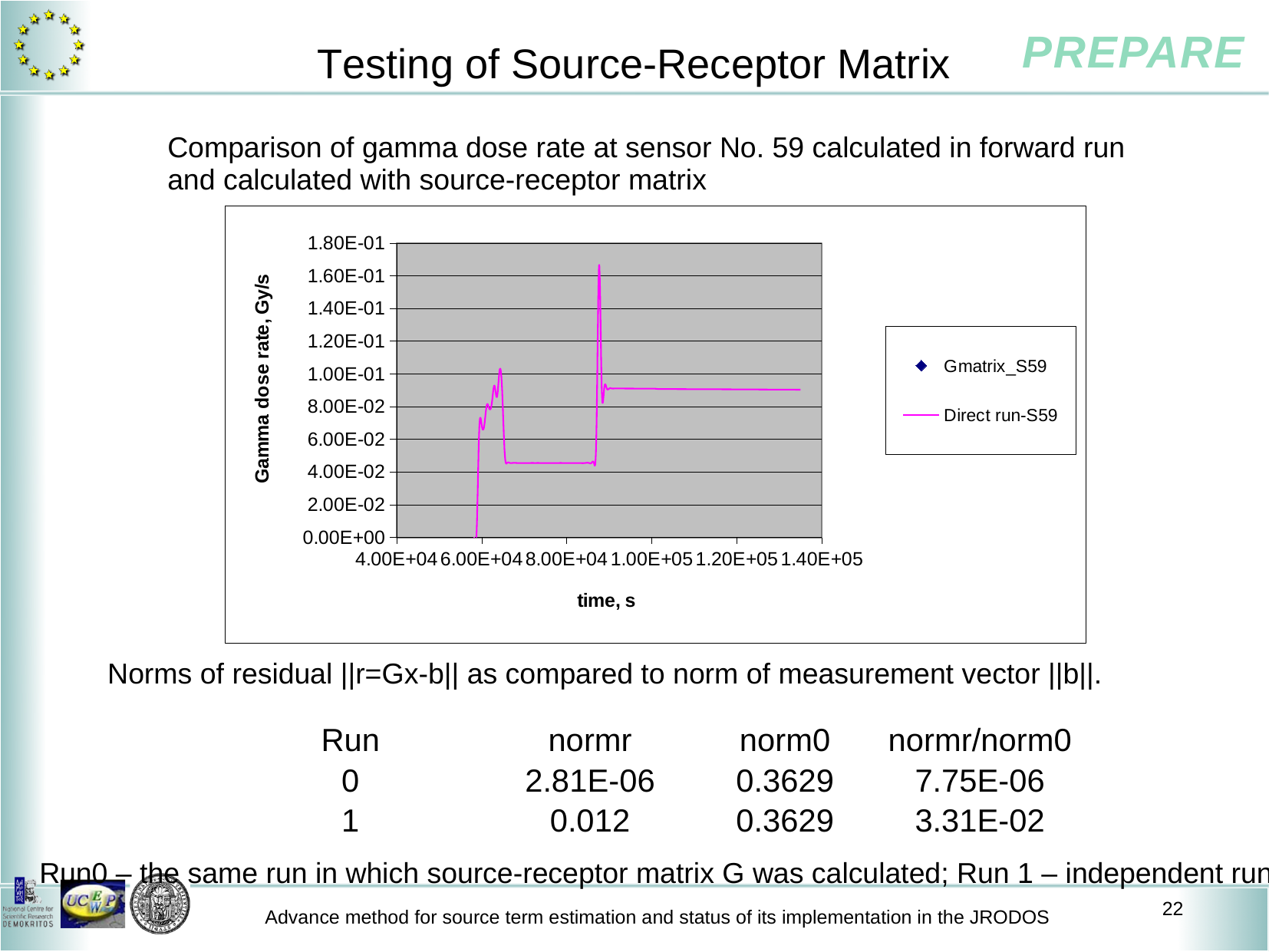

# Testing of Source-Receptor Matrix
Comparison of gamma dose rate at sensor No. 59 calculated in forward run and calculated with source-receptor matrix

### Chart

| Category |  |  |
|---|---|---|
Norms of residual ||r=Gx-b|| as compared to norm of measurement vector ||b||.
| Run | normr | norm0 | normr/norm0 |
| --- | --- | --- | --- |
| 0 | 2.81E-06 | 0.3629 | 7.75E-06 |
| 1 | 0.012 | 0.3629 | 3.31E-02 |
Run0 – the same run in which source-receptor matrix G was calculated; Run 1 – independent run